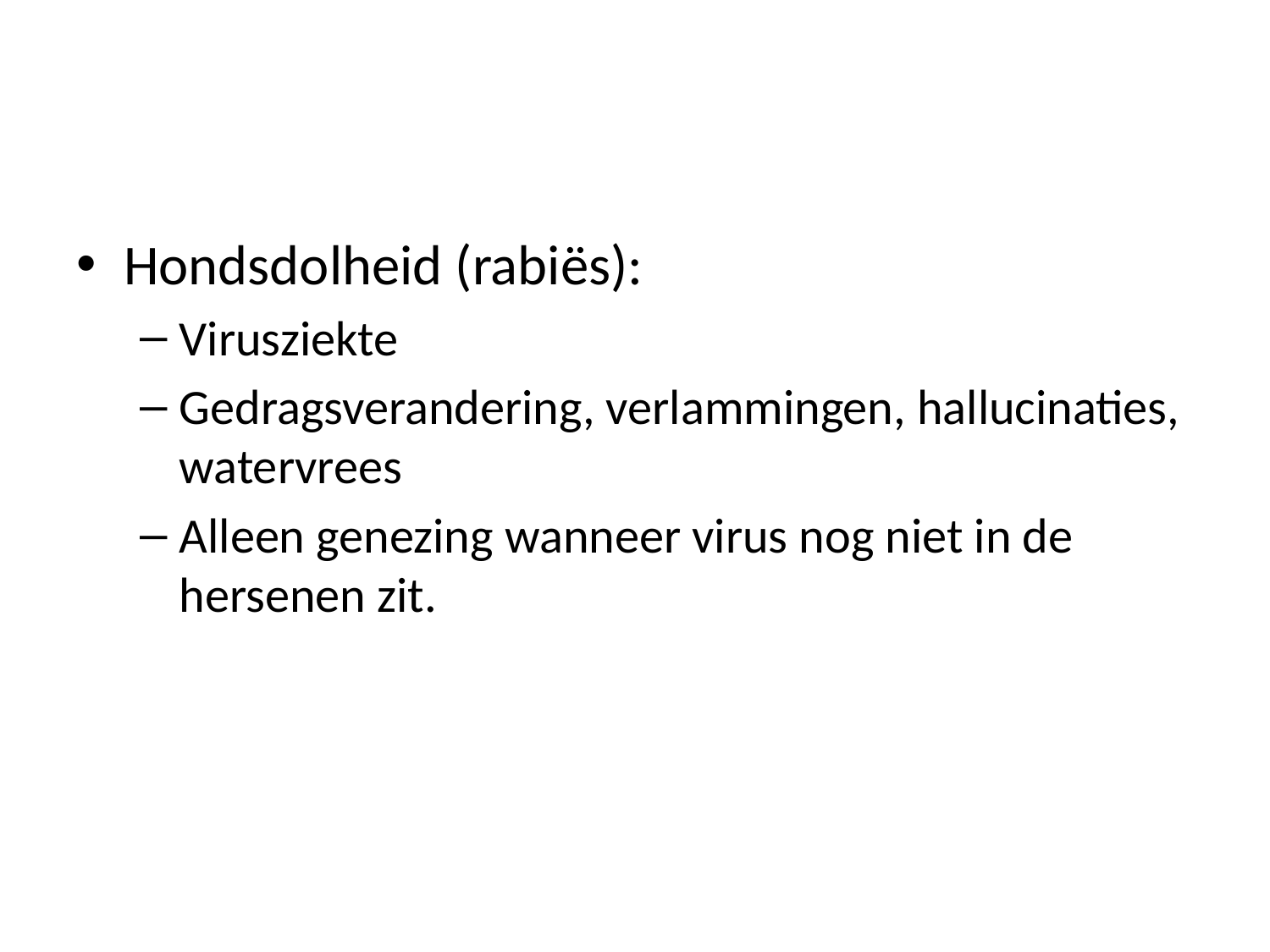

#
Hondsdolheid (rabiës):
Virusziekte
Gedragsverandering, verlammingen, hallucinaties, watervrees
Alleen genezing wanneer virus nog niet in de hersenen zit.